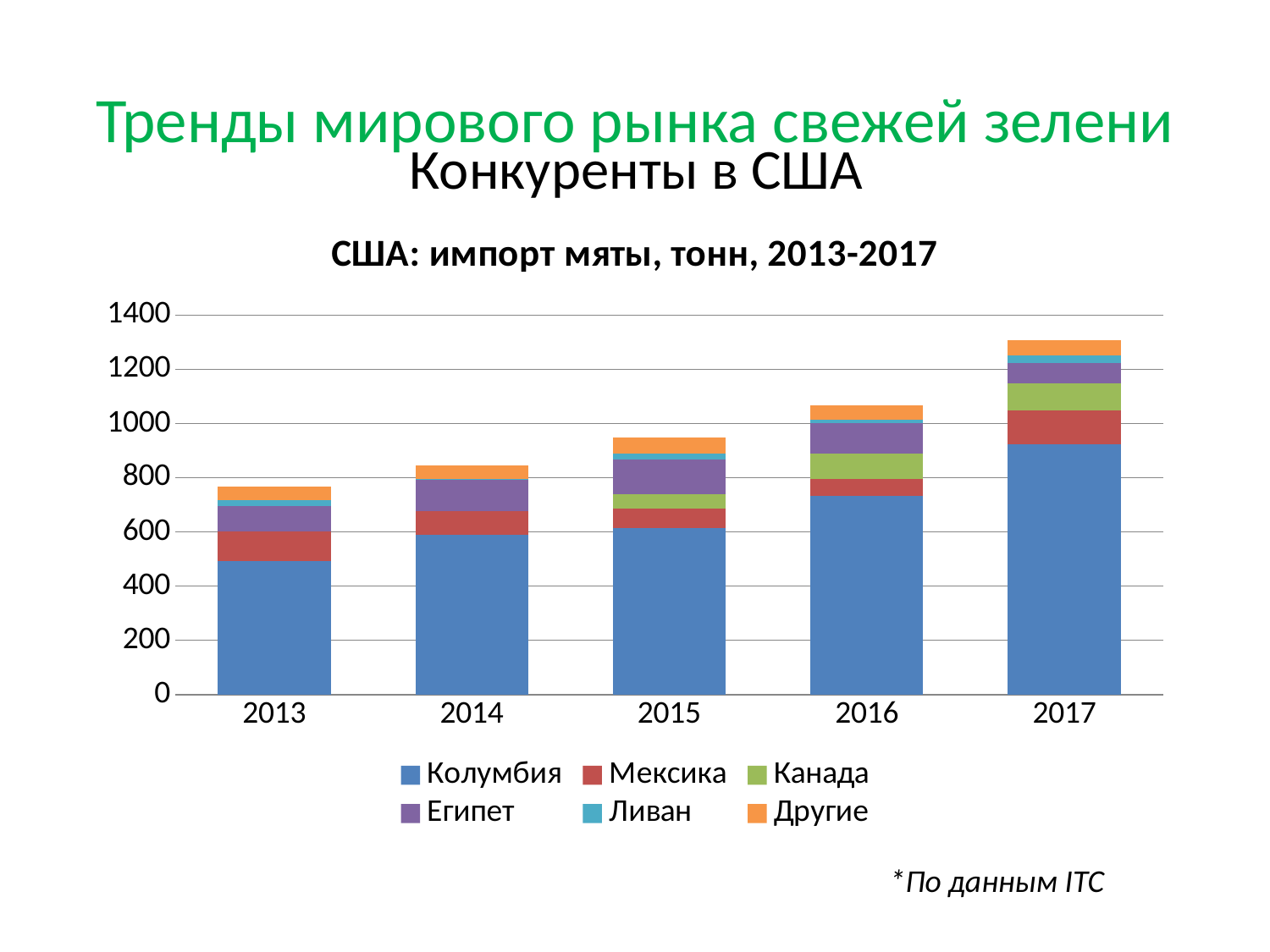

# Тренды мирового рынка свежей зелени
Конкуренты в США

### Chart: США: импорт мяты, тонн, 2013-2017

| Category | Колумбия | Мексика | Канада | Египет | Ливан | Другие |
|---|---|---|---|---|---|---|
| 2013 | 492.217 | 108.414 | 0.0 | 94.784 | 21.77 | 50.365 |
| 2014 | 589.191 | 88.518 | 0.0 | 114.416 | 2.716 | 49.335 |
| 2015 | 615.305 | 71.669 | 52.829 | 126.115 | 21.818 | 61.878 |
| 2016 | 734.388 | 61.902 | 93.945 | 110.971 | 13.474 | 51.271 |
| 2017 | 922.527 | 126.13 | 100.487 | 75.054 | 27.588 | 56.388 |
*По данным ITC